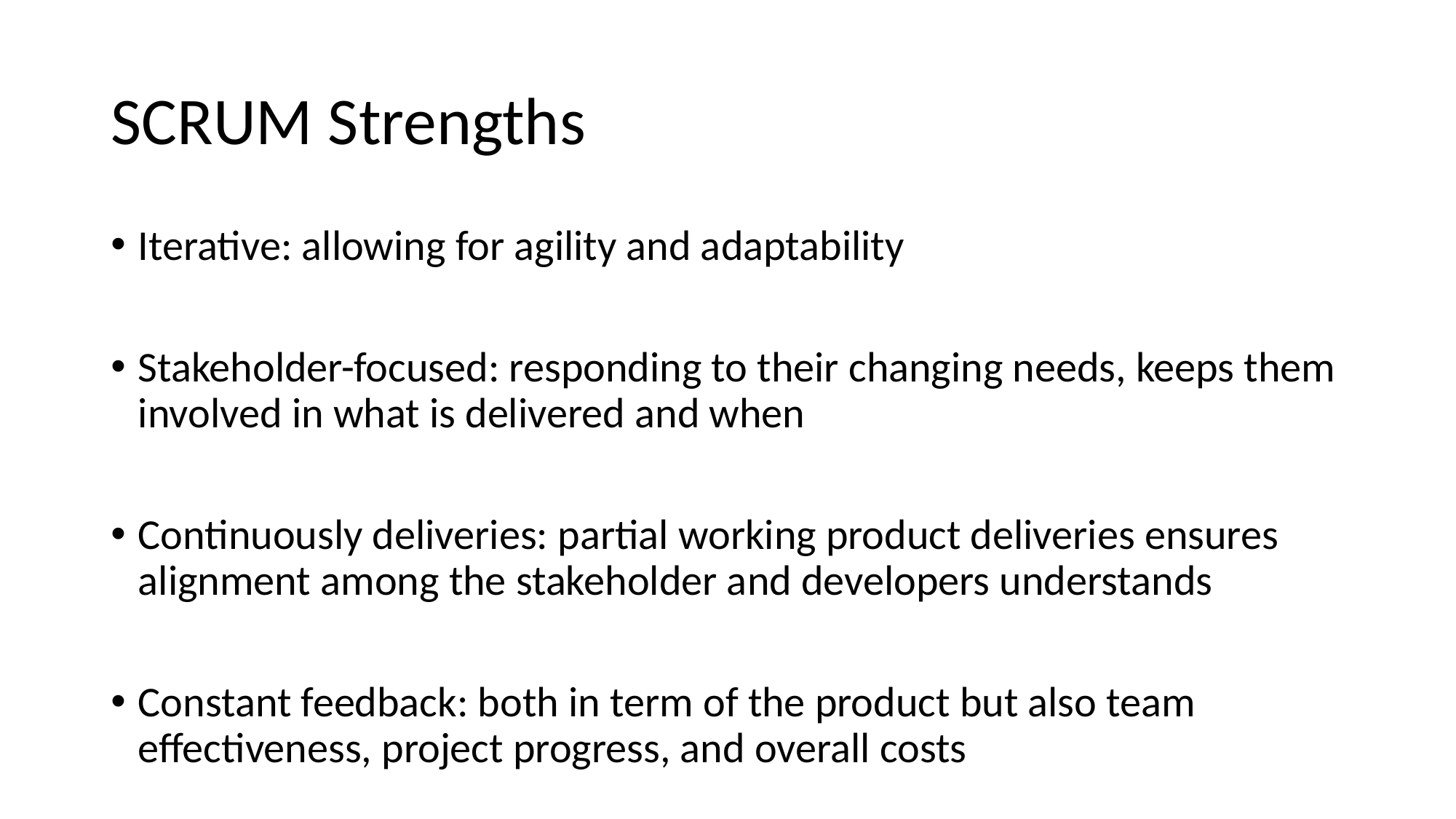

# SCRUM Strengths
Iterative: allowing for agility and adaptability

Stakeholder-focused: responding to their changing needs, keeps them involved in what is delivered and when

Continuously deliveries: partial working product deliveries ensures alignment among the stakeholder and developers understands

Constant feedback: both in term of the product but also team effectiveness, project progress, and overall costs